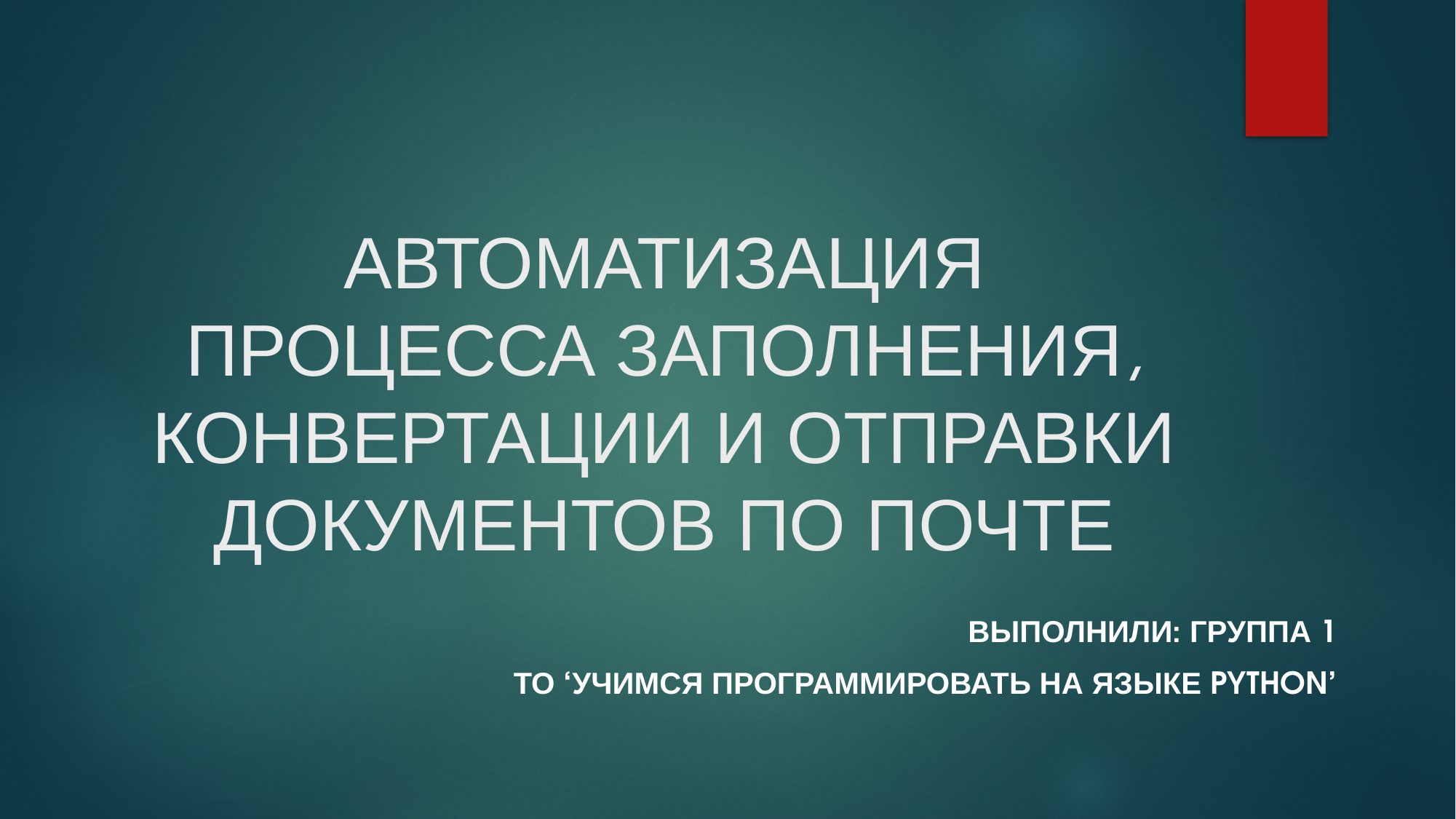

# АВТОМАТИЗАЦИЯ ПРОЦЕССА ЗАПОЛНЕНИЯ, КОНВЕРТАЦИИ И ОТПРАВКИ ДОКУМЕНТОВ ПО ПОЧТЕ
                                                                                                                          выполнили: группа 1
ТО ‘Учимся программировать на языке python’